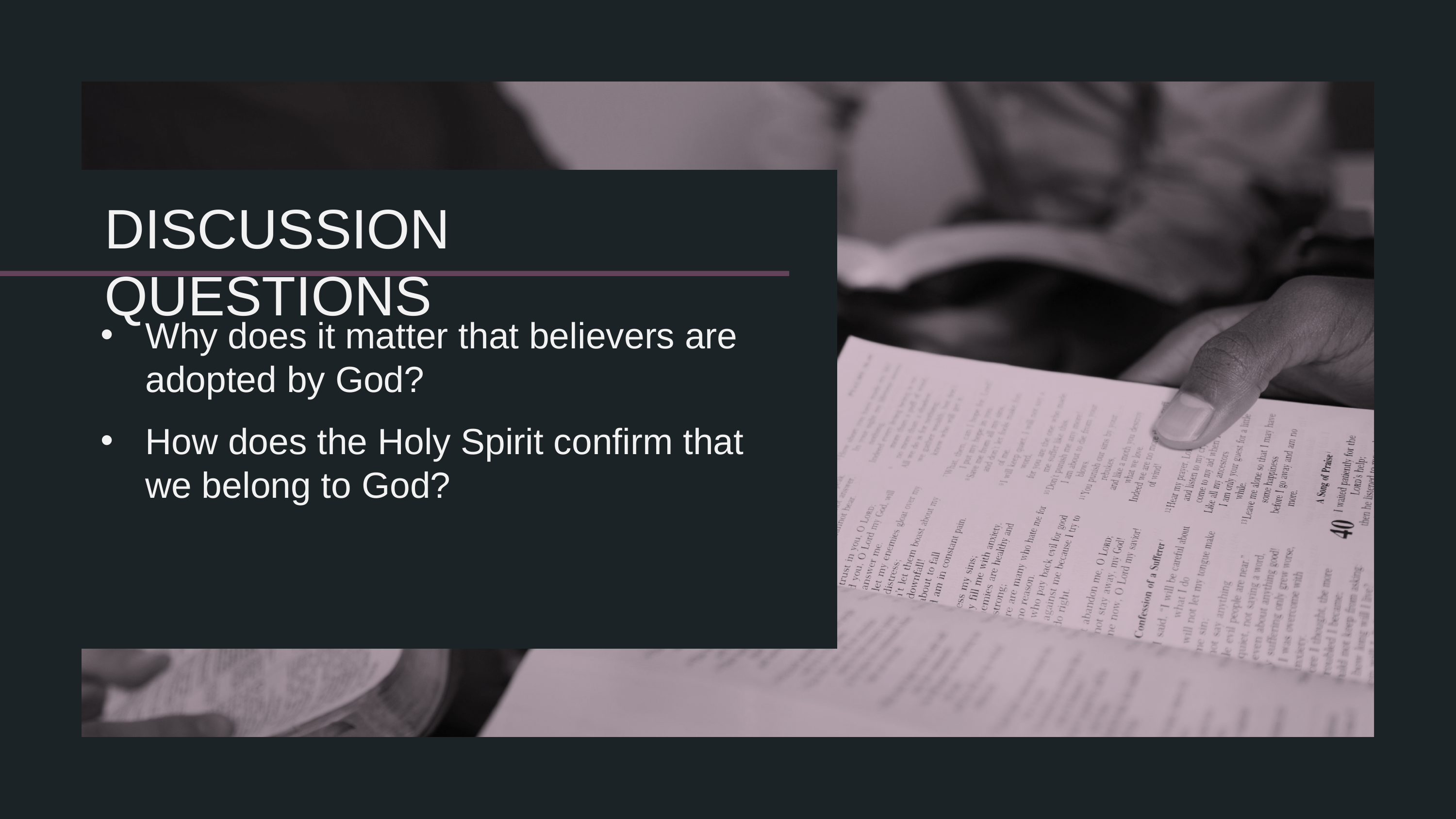

Why does it matter that believers are adopted by God?
How does the Holy Spirit confirm that we belong to God?